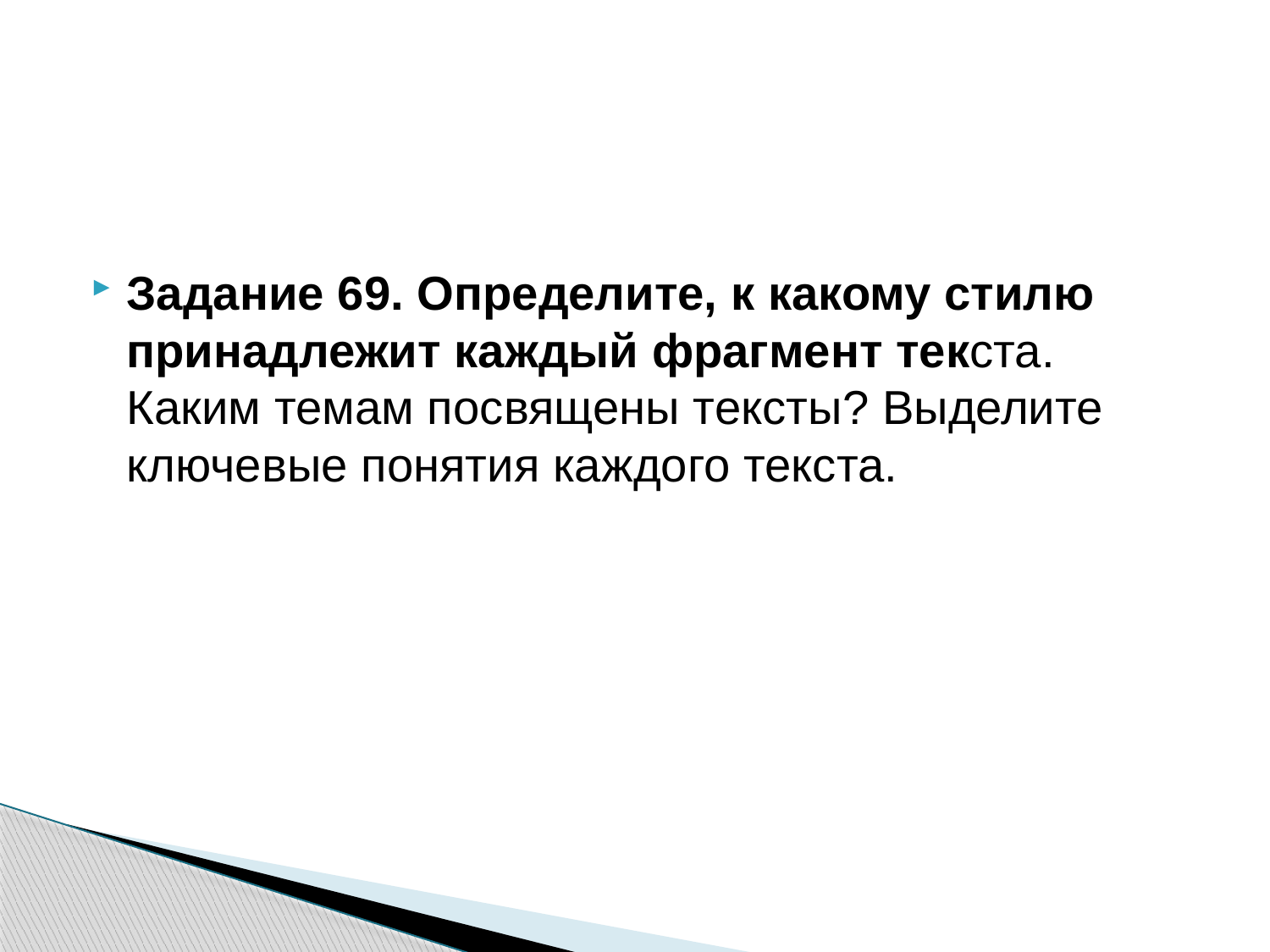

Задание 69. Определите, к какому стилю принадлежит каждый фрагмент текста. Каким темам посвящены тексты? Выделите ключевые понятия каждого текста.